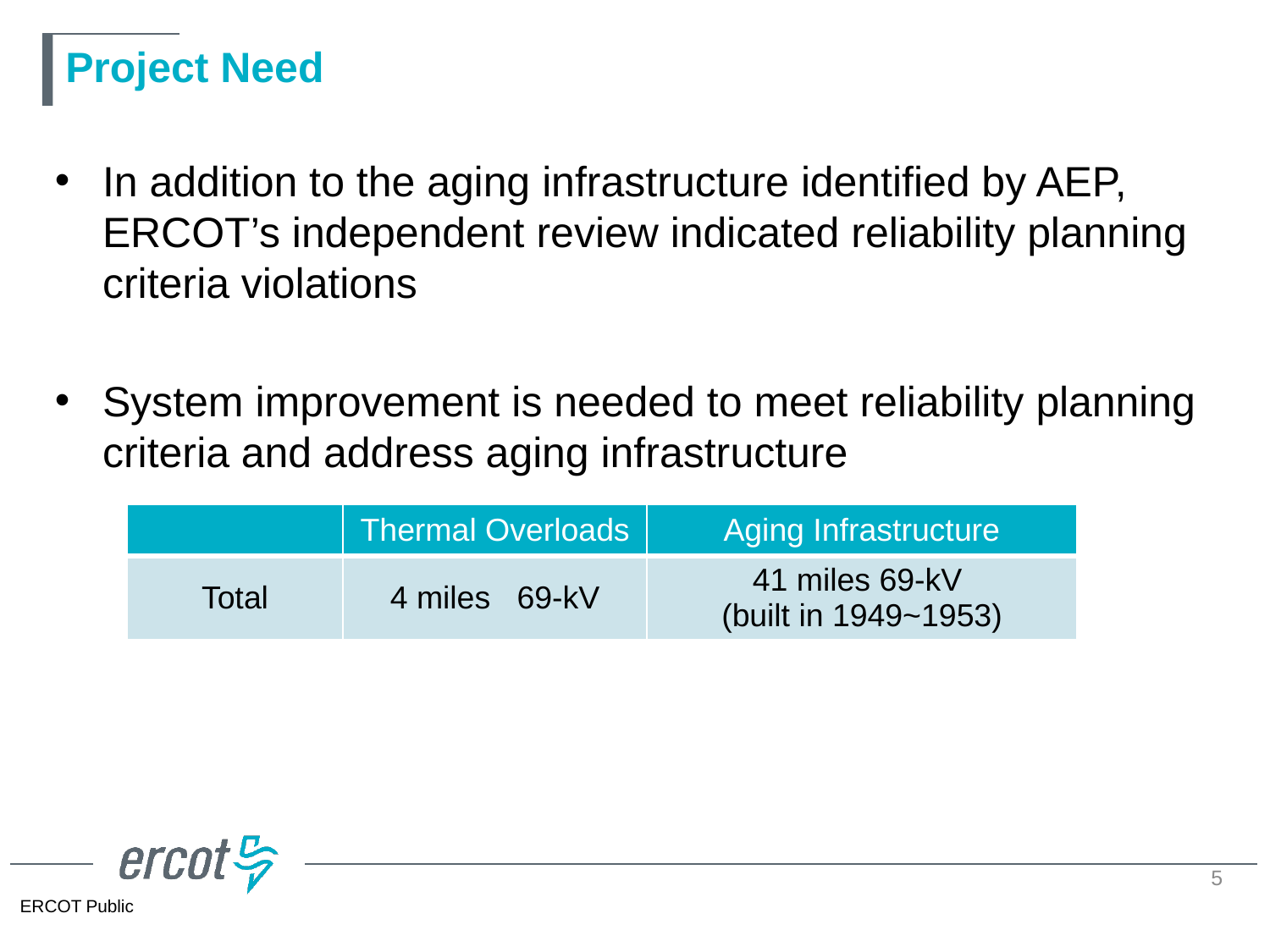

# Project Need
In addition to the aging infrastructure identified by AEP, ERCOT’s independent review indicated reliability planning criteria violations

System improvement is needed to meet reliability planning criteria and address aging infrastructure

|  | Thermal Overloads | Aging Infrastructure |
| --- | --- | --- |
| Total | 4 miles 69-kV | 41 miles 69-kV (built in 1949~1953) |
5